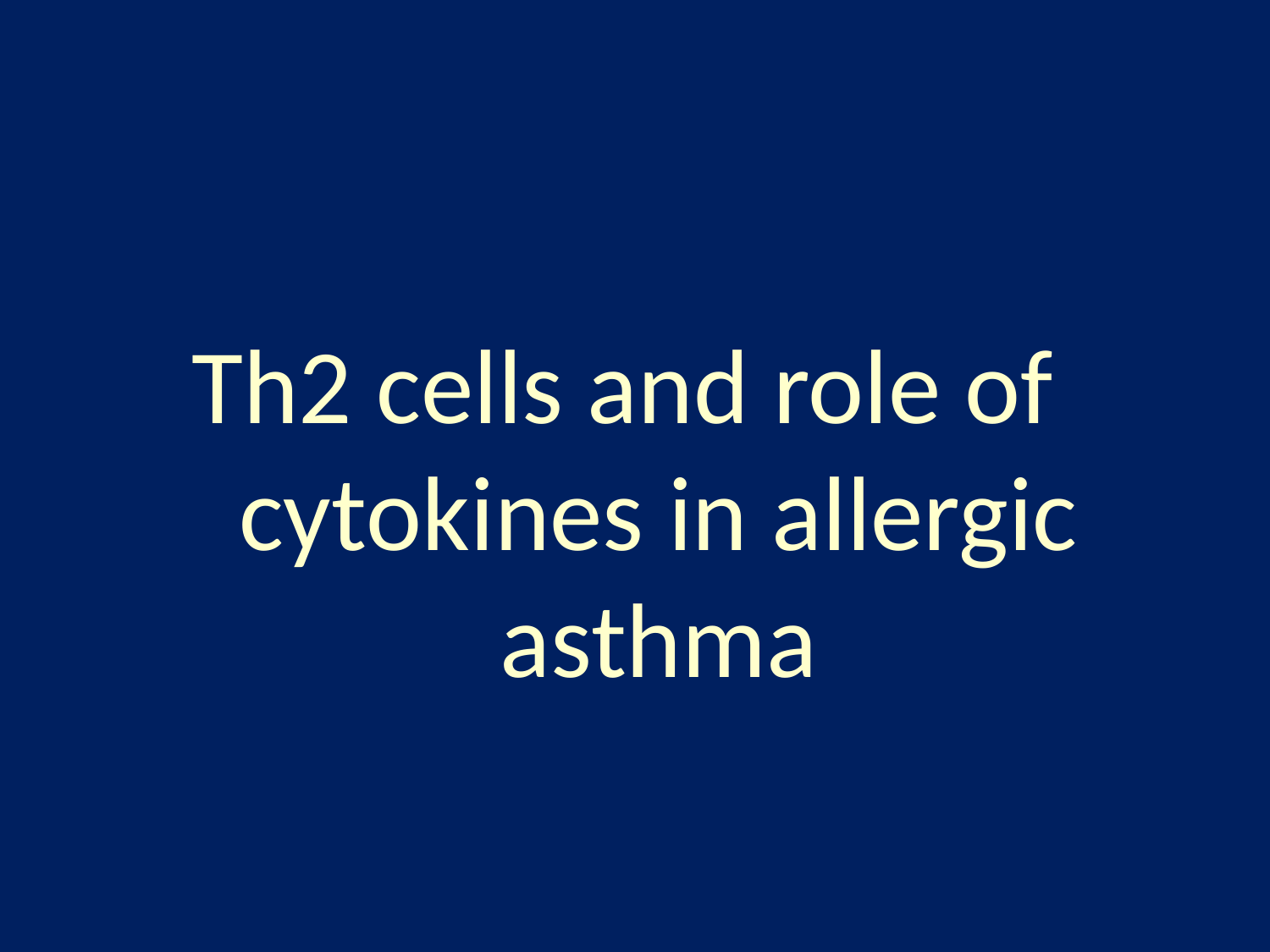

Th2 cells and role of   cytokines in allergic asthma